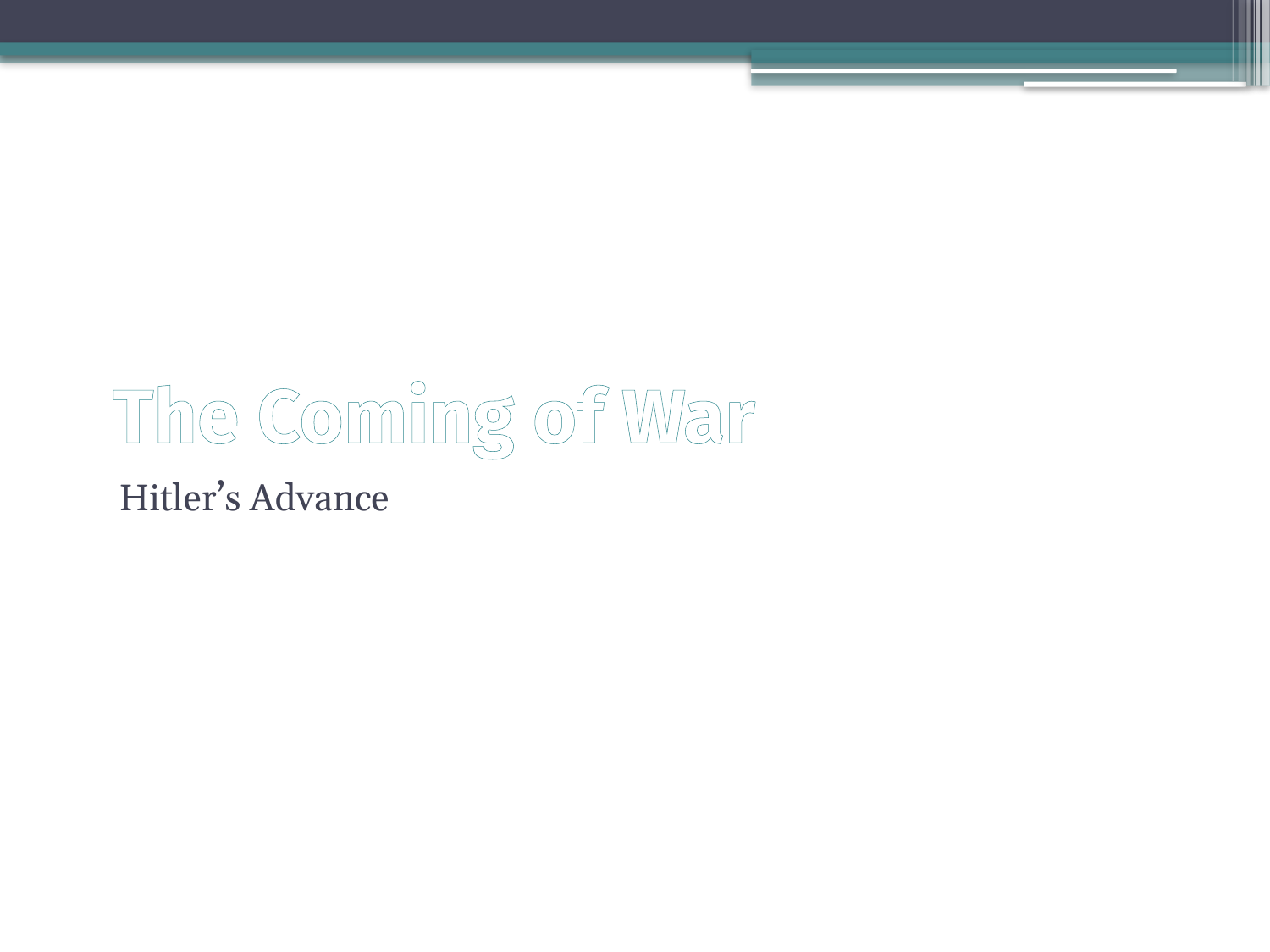

# The Coming of War
Hitler’s Advance